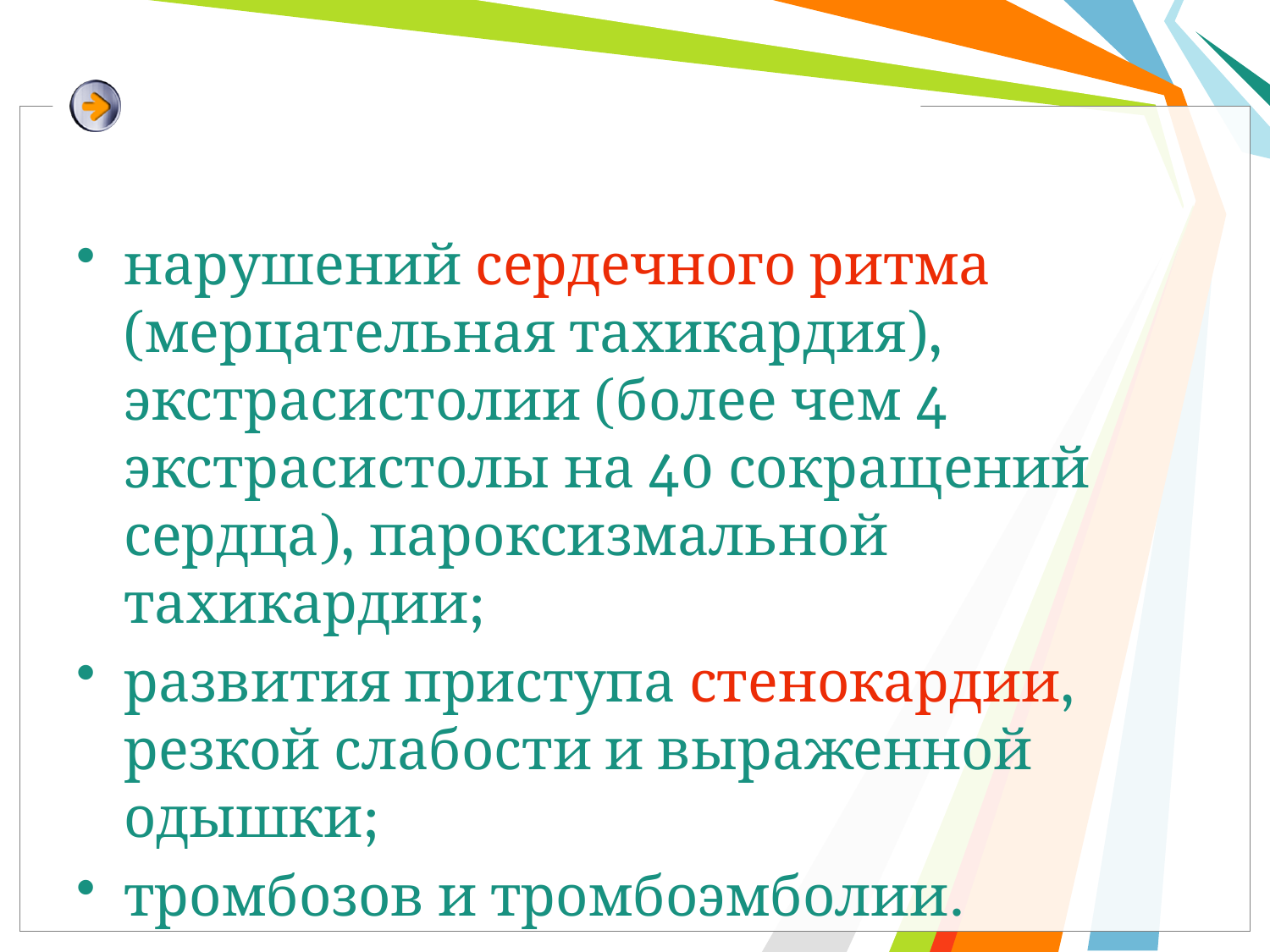

#
нарушений сердечного ритма (мерцательная тахикардия), экстрасистолии (более чем 4 экстрасистолы на 40 сокращений сердца), пароксизмальной тахикардии;
развития приступа стенокардии, резкой слабости и выраженной одышки;
тромбозов и тромбоэмболии.